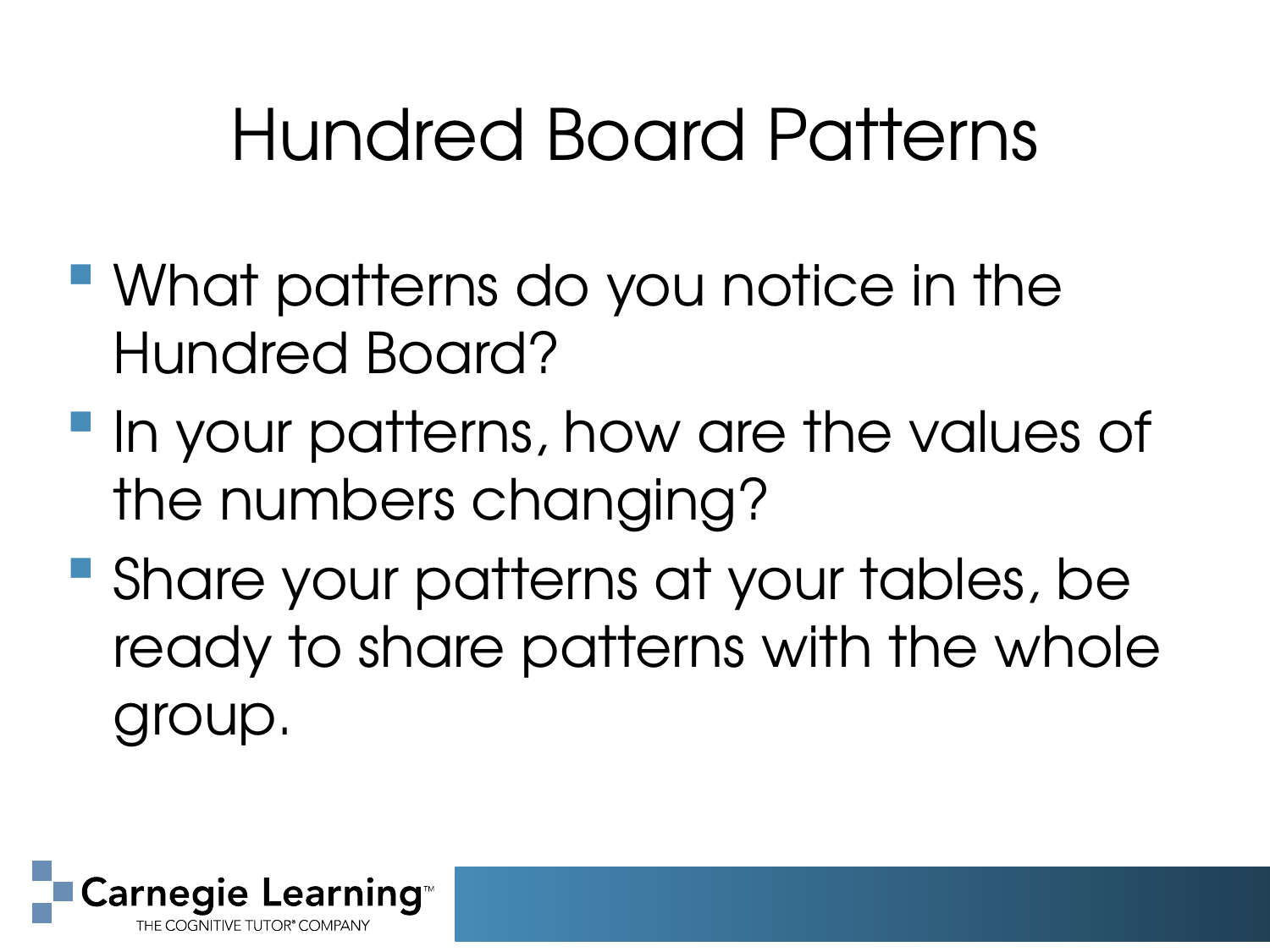

Hundred Board Patterns
What patterns do you notice in the Hundred Board?
In your patterns, how are the values of the numbers changing?
Share your patterns at your tables, be ready to share patterns with the whole group.